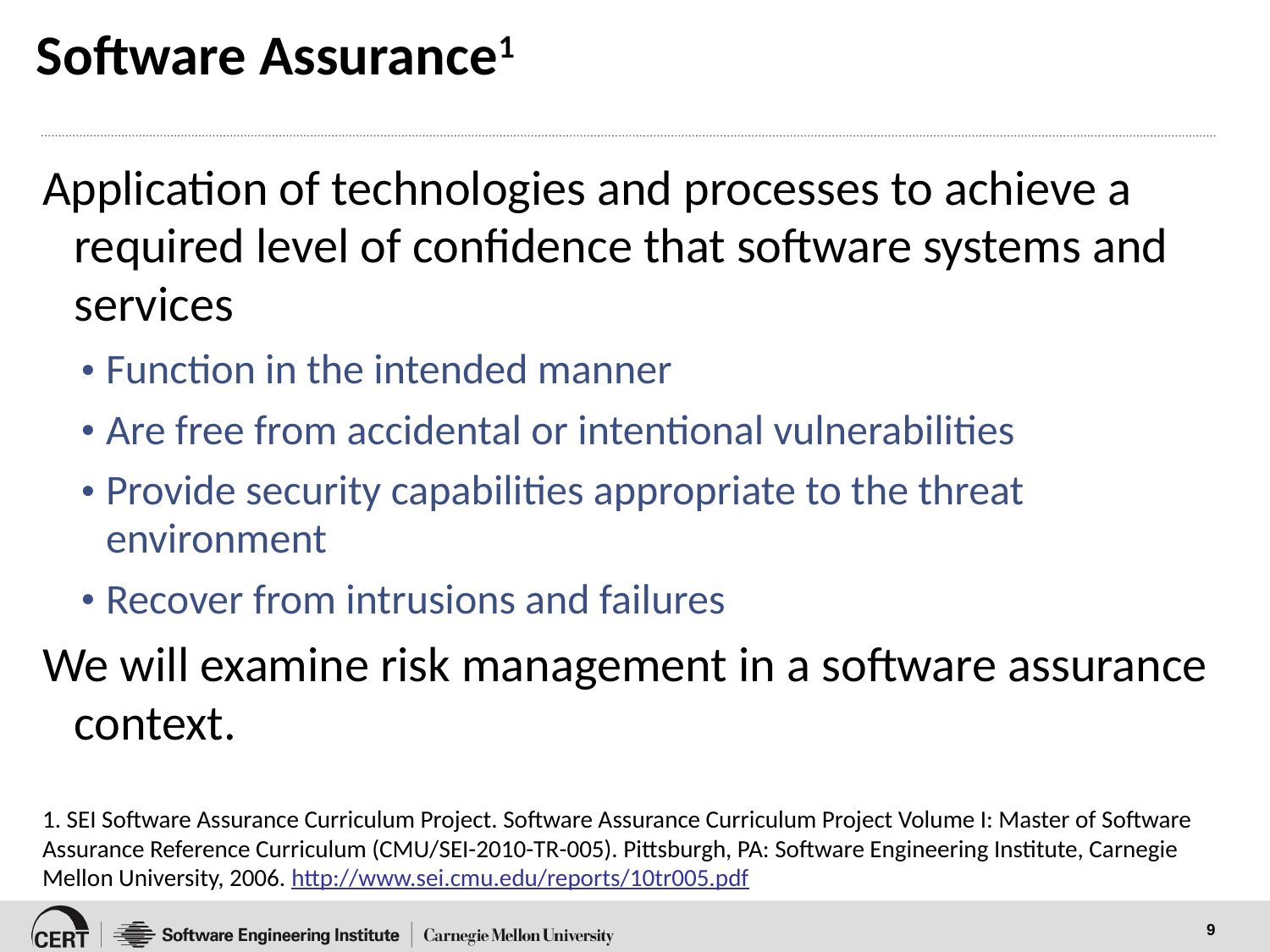

# Software Assurance1
Application of technologies and processes to achieve a required level of confidence that software systems and services
Function in the intended manner
Are free from accidental or intentional vulnerabilities
Provide security capabilities appropriate to the threat environment
Recover from intrusions and failures
We will examine risk management in a software assurance context.

1. SEI Software Assurance Curriculum Project. Software Assurance Curriculum Project Volume I: Master of Software Assurance Reference Curriculum (CMU/SEI-2010-TR-005). Pittsburgh, PA: Software Engineering Institute, Carnegie Mellon University, 2006. http://www.sei.cmu.edu/reports/10tr005.pdf